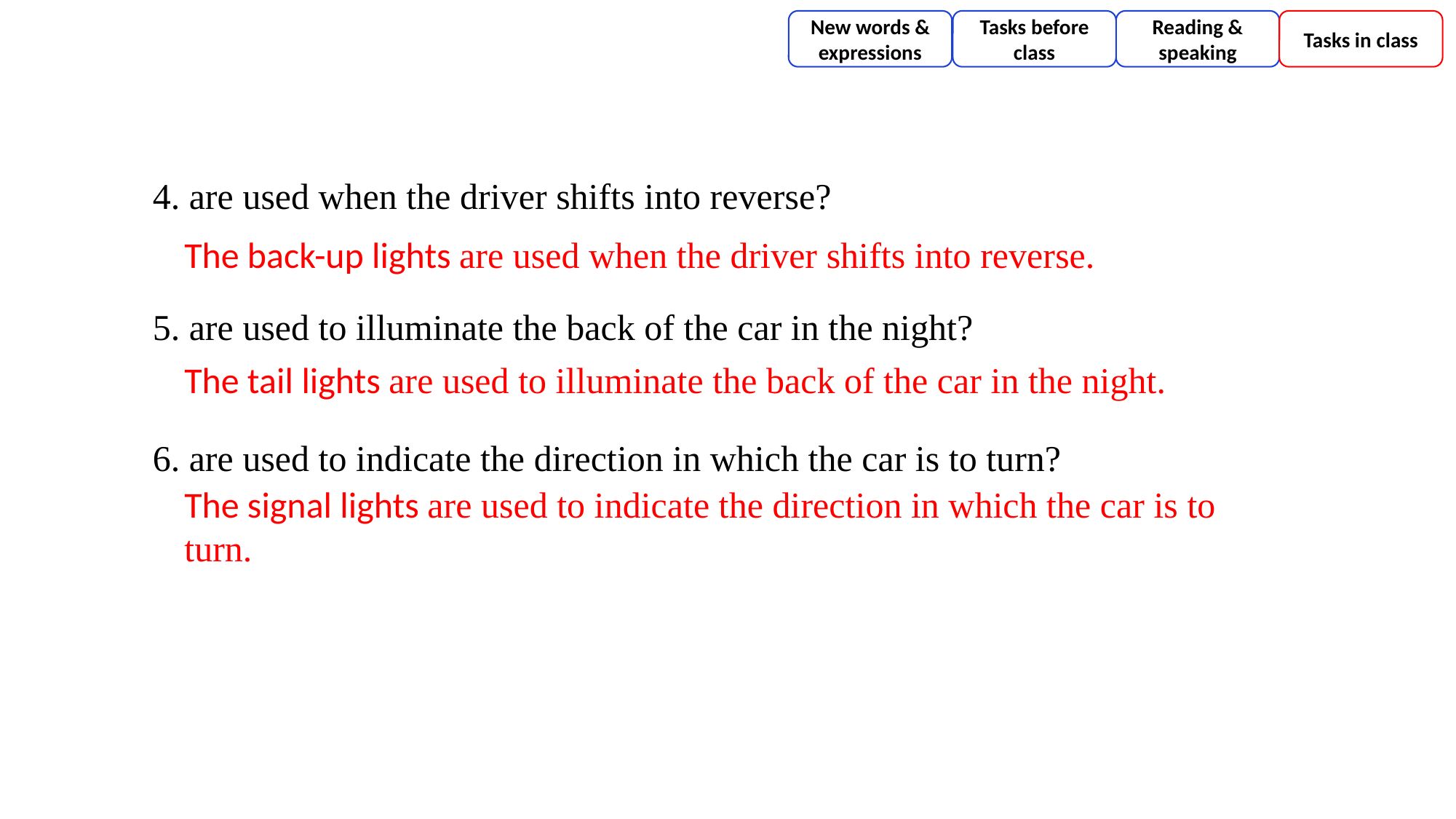

New words & expressions
Tasks before class
Reading & speaking
Tasks in class
4. are used when the driver shifts into reverse?

5. are used to illuminate the back of the car in the night?
6. are used to indicate the direction in which the car is to turn?

The back-up lights are used when the driver shifts into reverse.
The tail lights are used to illuminate the back of the car in the night.
The signal lights are used to indicate the direction in which the car is to turn.